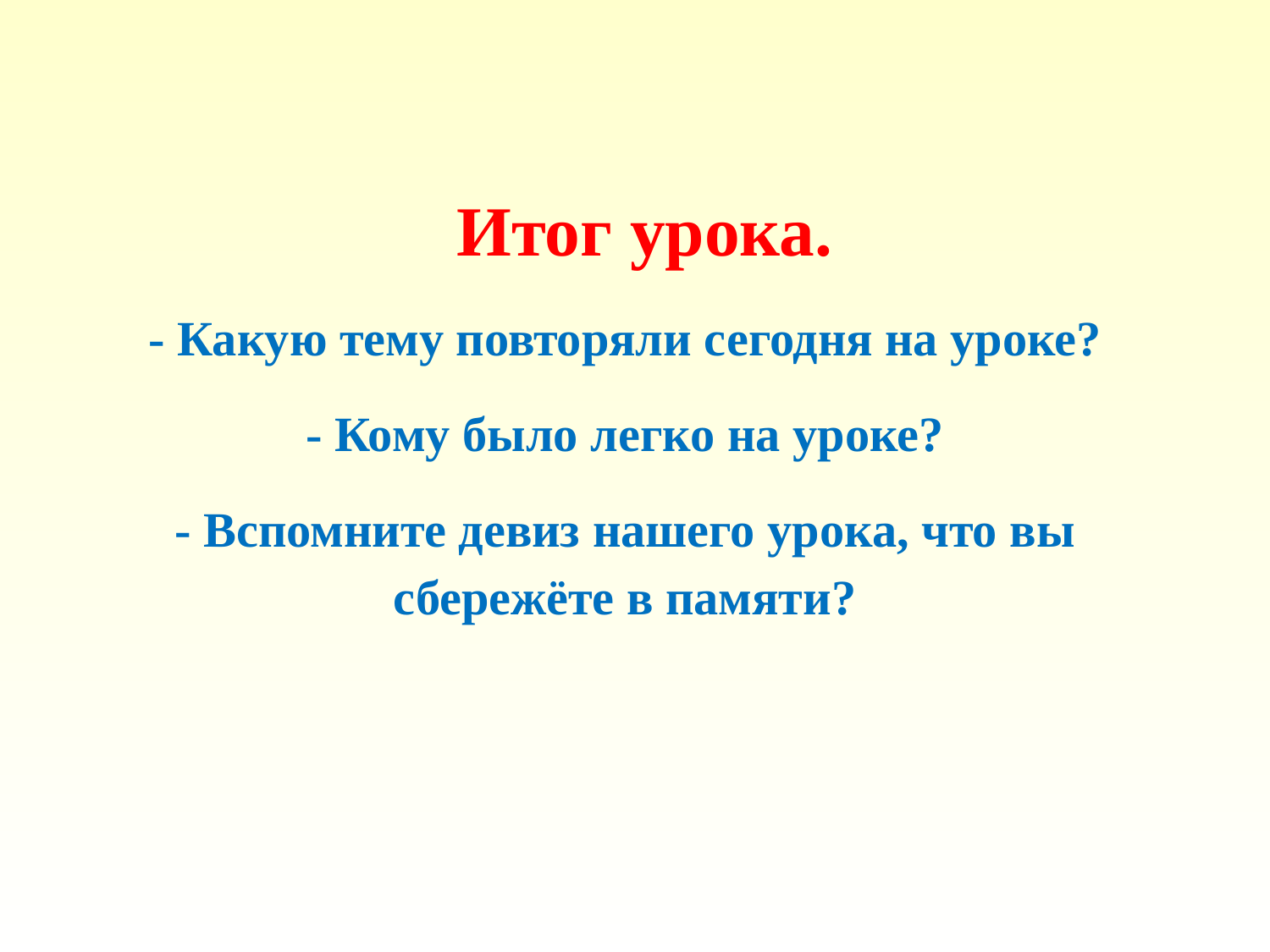

Итог урока.
- Какую тему повторяли сегодня на уроке?
- Кому было легко на уроке?
- Вспомните девиз нашего урока, что вы сбережёте в памяти?